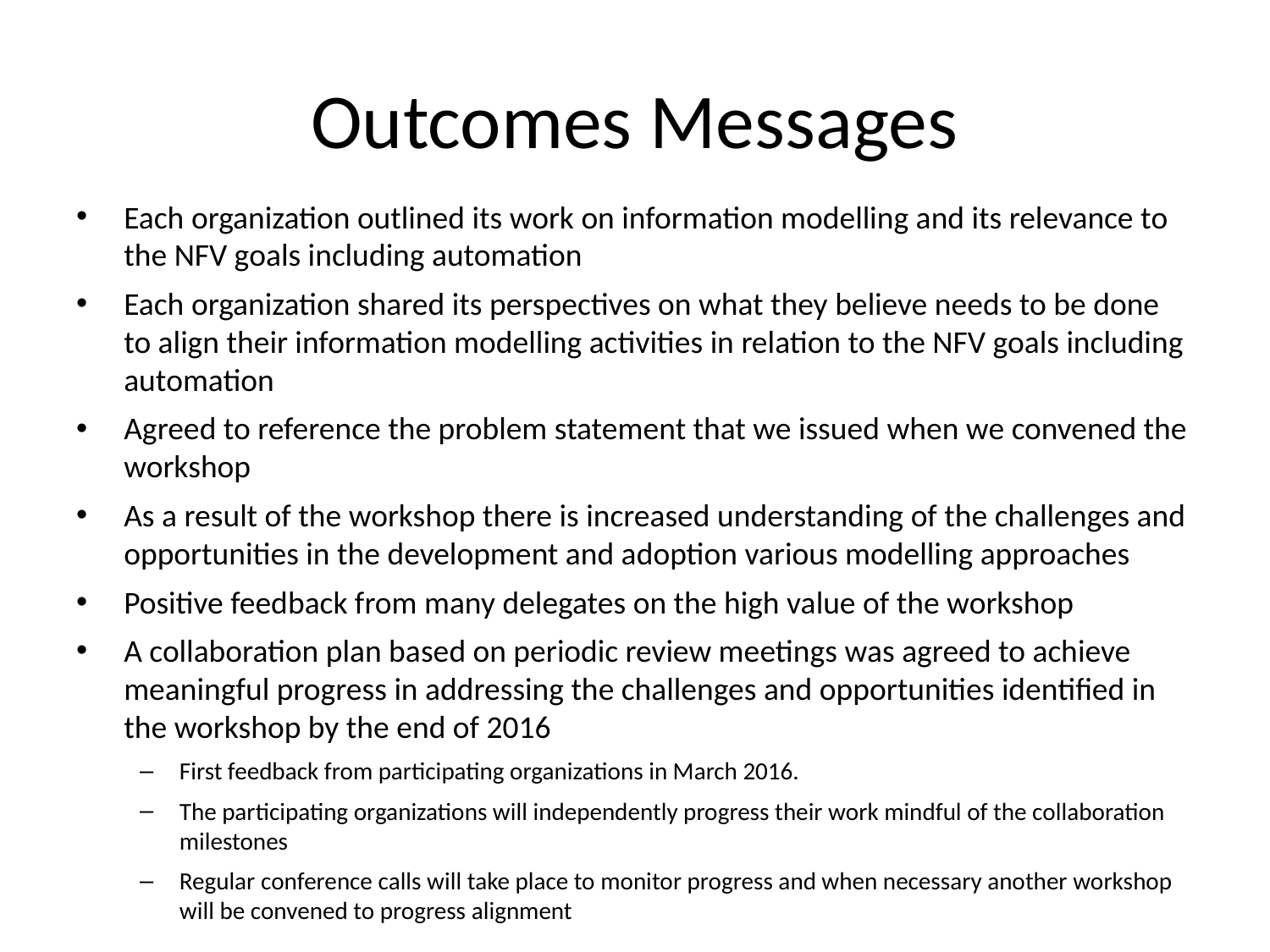

# Outcomes Messages
Each organization outlined its work on information modelling and its relevance to the NFV goals including automation
Each organization shared its perspectives on what they believe needs to be done to align their information modelling activities in relation to the NFV goals including automation
Agreed to reference the problem statement that we issued when we convened the workshop
As a result of the workshop there is increased understanding of the challenges and opportunities in the development and adoption various modelling approaches
Positive feedback from many delegates on the high value of the workshop
A collaboration plan based on periodic review meetings was agreed to achieve meaningful progress in addressing the challenges and opportunities identified in the workshop by the end of 2016
First feedback from participating organizations in March 2016.
The participating organizations will independently progress their work mindful of the collaboration milestones
Regular conference calls will take place to monitor progress and when necessary another workshop will be convened to progress alignment